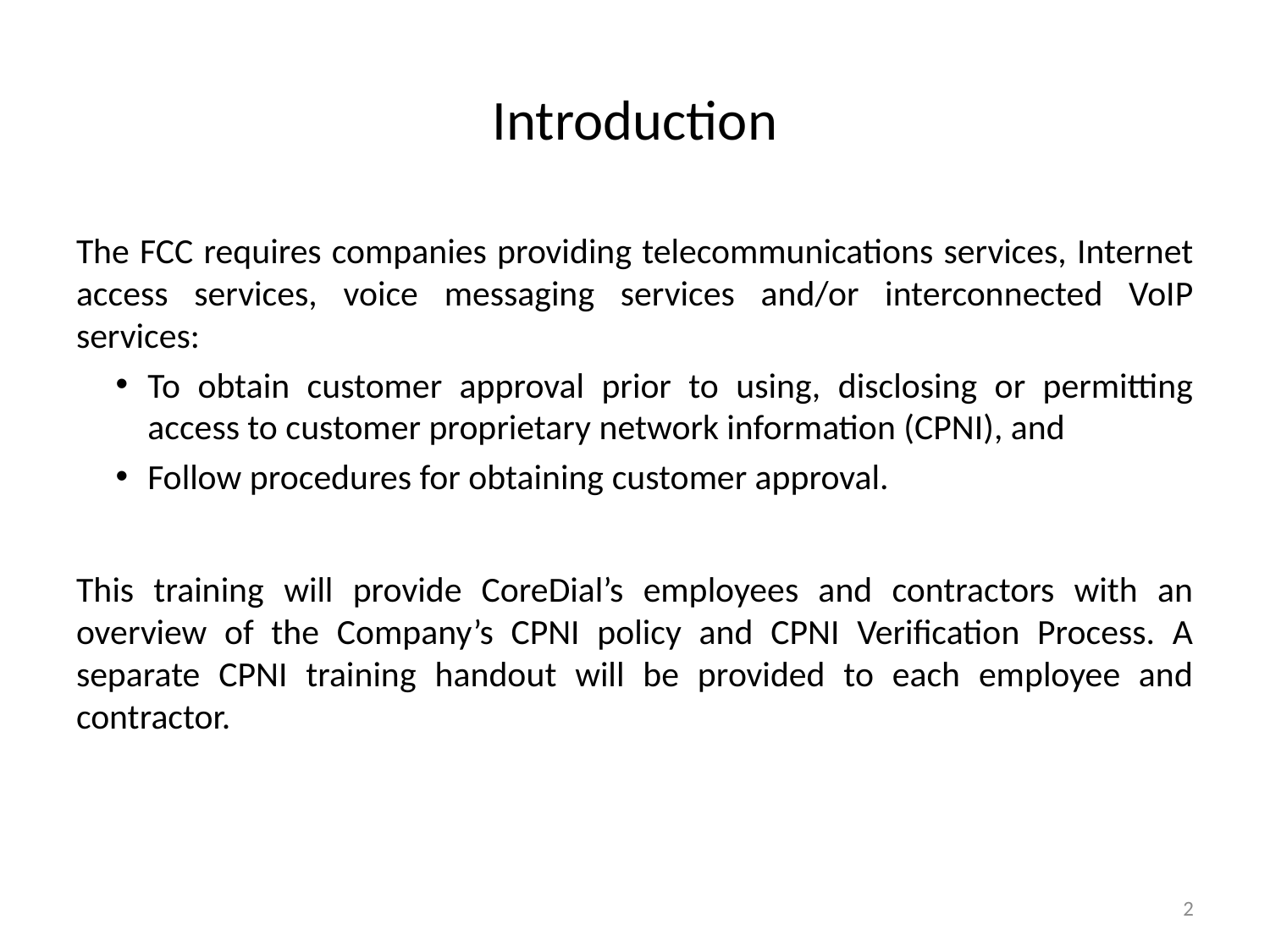

# Introduction
The FCC requires companies providing telecommunications services, Internet access services, voice messaging services and/or interconnected VoIP services:
To obtain customer approval prior to using, disclosing or permitting access to customer proprietary network information (CPNI), and
 Follow procedures for obtaining customer approval.

This training will provide CoreDial’s employees and contractors with an overview of the Company’s CPNI policy and CPNI Verification Process. A separate CPNI training handout will be provided to each employee and contractor.
2